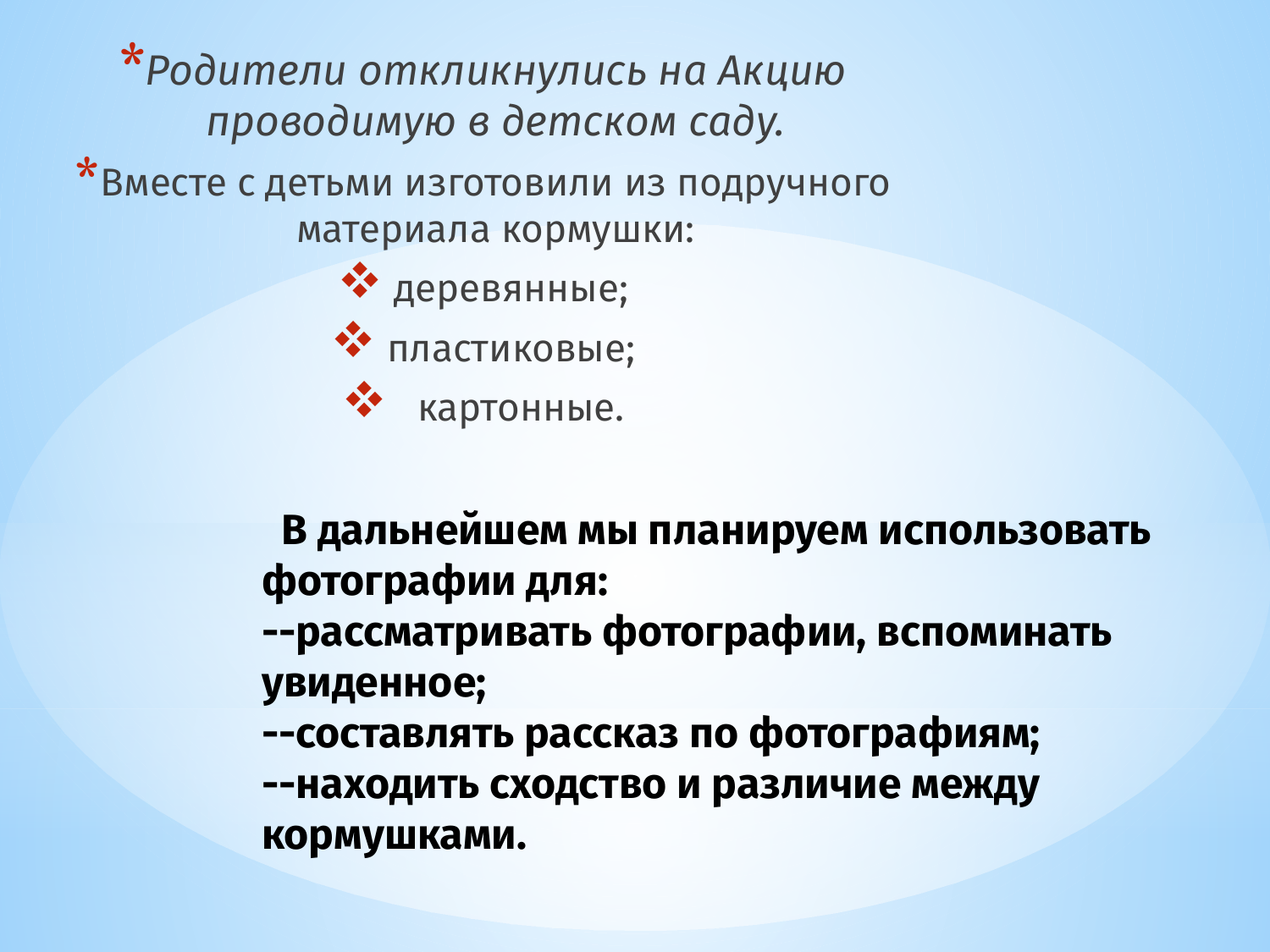

Родители откликнулись на Акцию проводимую в детском саду.
Вместе с детьми изготовили из подручного материала кормушки:
 деревянные;
 пластиковые;
   картонные.

# В дальнейшем мы планируем использовать фотографии для: --рассматривать фотографии, вспоминать  увиденное; --составлять рассказ по фотографиям; --находить сходство и различие между кормушками.